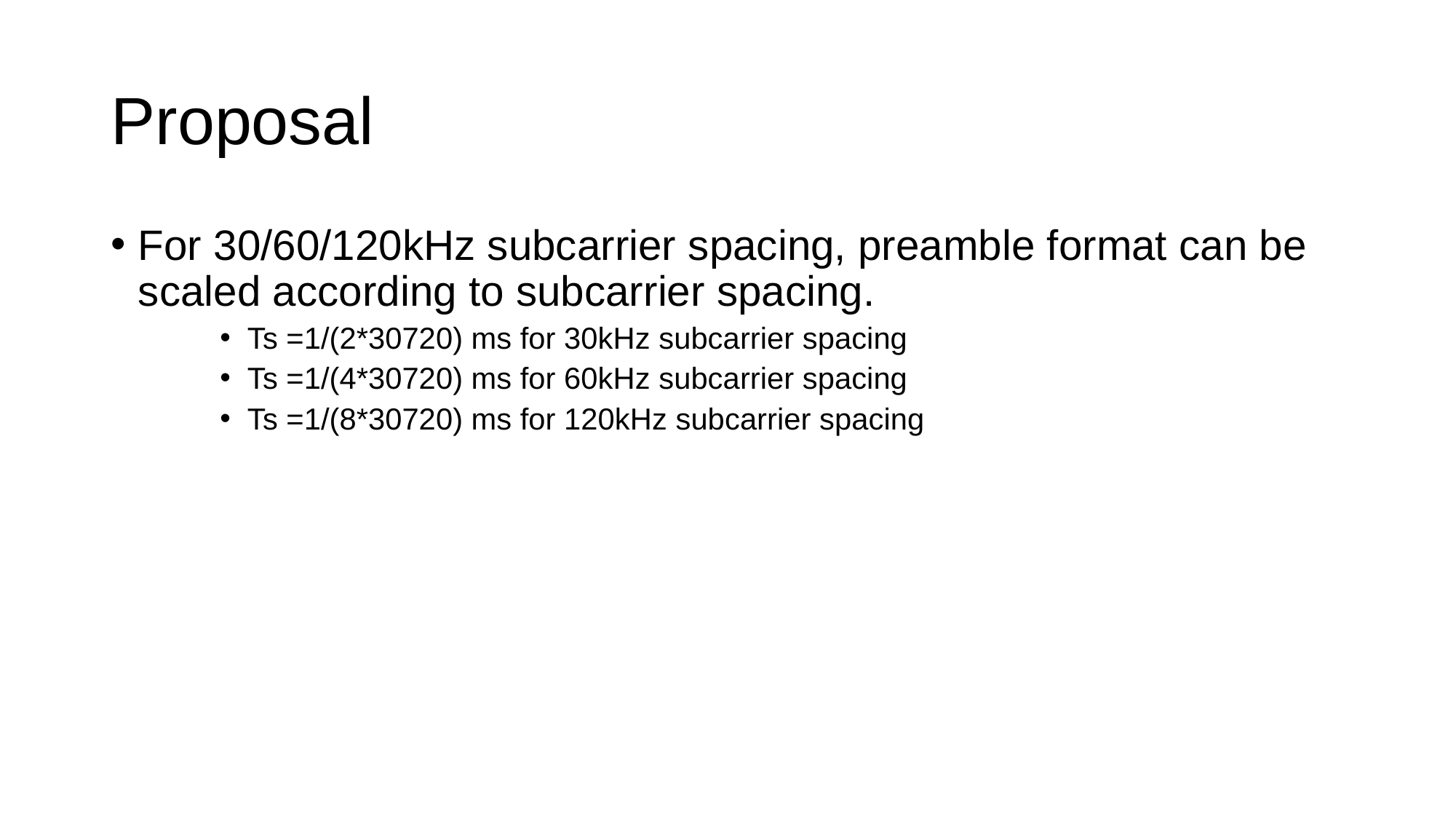

# Proposal
For 30/60/120kHz subcarrier spacing, preamble format can be scaled according to subcarrier spacing.
Ts =1/(2*30720) ms for 30kHz subcarrier spacing
Ts =1/(4*30720) ms for 60kHz subcarrier spacing
Ts =1/(8*30720) ms for 120kHz subcarrier spacing